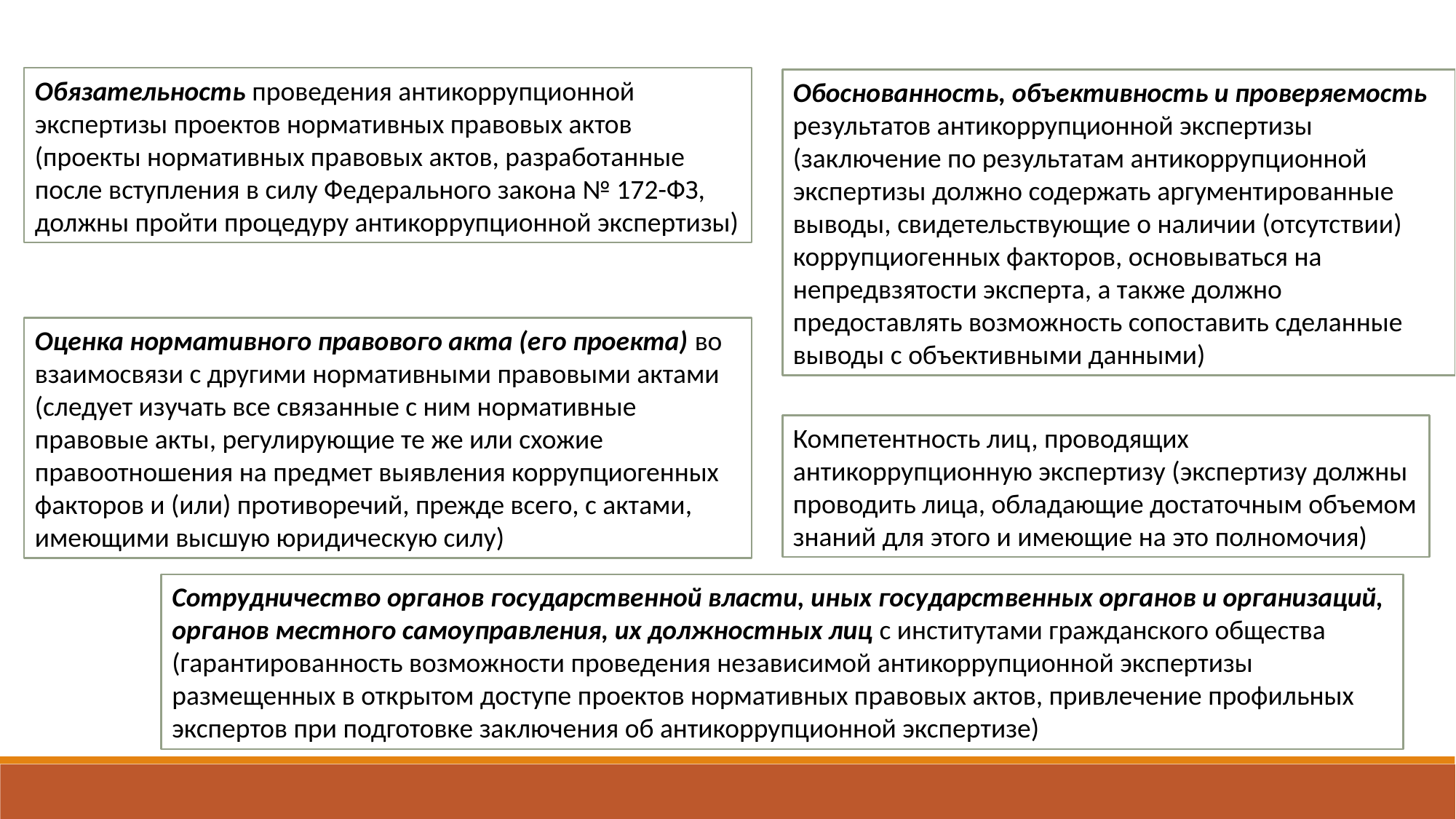

Обязательность проведения антикоррупционной экспертизы проектов нормативных правовых актов (проекты нормативных правовых актов, разработанные после вступления в силу Федерального закона № 172-ФЗ, должны пройти процедуру антикоррупционной экспертизы)
Обоснованность, объективность и проверяемость результатов антикоррупционной экспертизы (заключение по результатам антикоррупционной экспертизы должно содержать аргументированные выводы, свидетельствующие о наличии (отсутствии) коррупциогенных факторов, основываться на непредвзятости эксперта, а также должно  предоставлять возможность сопоставить сделанные выводы с объективными данными)
Оценка нормативного правового акта (его проекта) во взаимосвязи с другими нормативными правовыми актами (следует изучать все связанные с ним нормативные правовые акты, регулирующие те же или схожие правоотношения на предмет выявления коррупциогенных факторов и (или) противоречий, прежде всего, с актами, имеющими высшую юридическую силу)
Компетентность лиц, проводящих антикоррупционную экспертизу (экспертизу должны проводить лица, обладающие достаточным объемом знаний для этого и имеющие на это полномочия)
Сотрудничество органов государственной власти, иных государственных органов и организаций, органов местного самоуправления, их должностных лиц с институтами гражданского общества (гарантированность возможности проведения независимой антикоррупционной экспертизы размещенных в открытом доступе проектов нормативных правовых актов, привлечение профильных экспертов при подготовке заключения об антикоррупционной экспертизе)